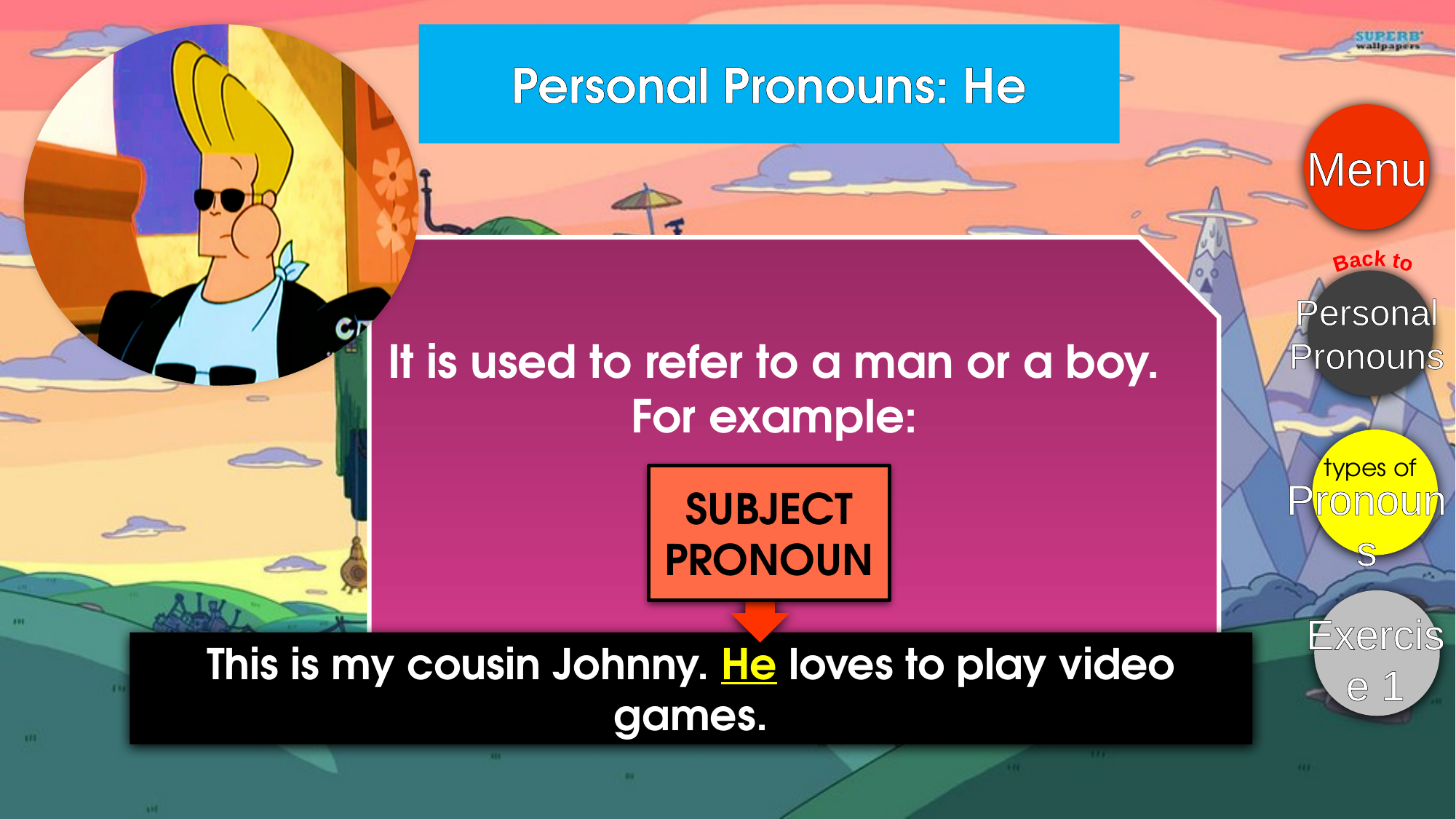

Personal Pronouns: He

Menu

It is used to refer to a man or a boy.
For example:

Back to

Personal Pronouns

types of
SUBJECT PRONOUN
Pronouns

Exercise 1
This is my cousin Johnny. He loves to play video games.